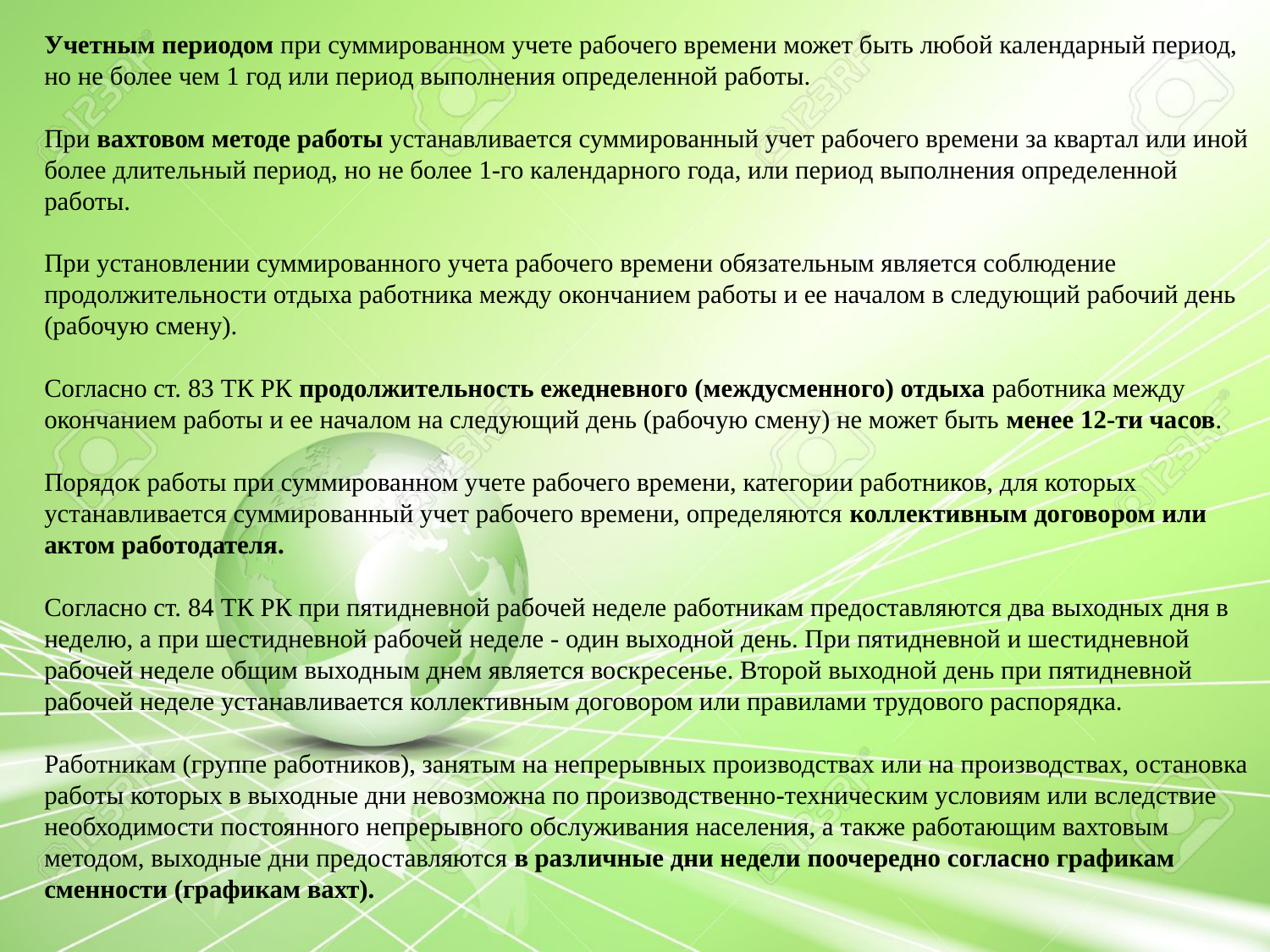

Учетным периодом при суммированном учете рабочего времени может быть любой календарный период, но не более чем 1 год или период выполнения определенной работы.

При вахтовом методе работы устанавливается суммированный учет рабочего времени за квартал или иной более длительный период, но не более 1-го календарного года, или период выполнения определенной работы.

При установлении суммированного учета рабочего времени обязательным является соблюдение продолжительности отдыха работника между окончанием работы и ее началом в следующий рабочий день (рабочую смену).

Согласно ст. 83 ТК РК продолжительность ежедневного (междусменного) отдыха работника между окончанием работы и ее началом на следующий день (рабочую смену) не может быть менее 12-ти часов.

Порядок работы при суммированном учете рабочего времени, категории работников, для которых устанавливается суммированный учет рабочего времени, определяются коллективным договором или актом работодателя.

Согласно ст. 84 ТК РК при пятидневной рабочей неделе работникам предоставляются два выходных дня в неделю, а при шестидневной рабочей неделе - один выходной день. При пятидневной и шестидневной рабочей неделе общим выходным днем является воскресенье. Второй выходной день при пятидневной рабочей неделе устанавливается коллективным договором или правилами трудового распорядка.

Работникам (группе работников), занятым на непрерывных производствах или на производствах, остановка работы которых в выходные дни невозможна по производственно-техническим условиям или вследствие необходимости постоянного непрерывного обслуживания населения, а также работающим вахтовым методом, выходные дни предоставляются в различные дни недели поочередно согласно графикам сменности (графикам вахт).